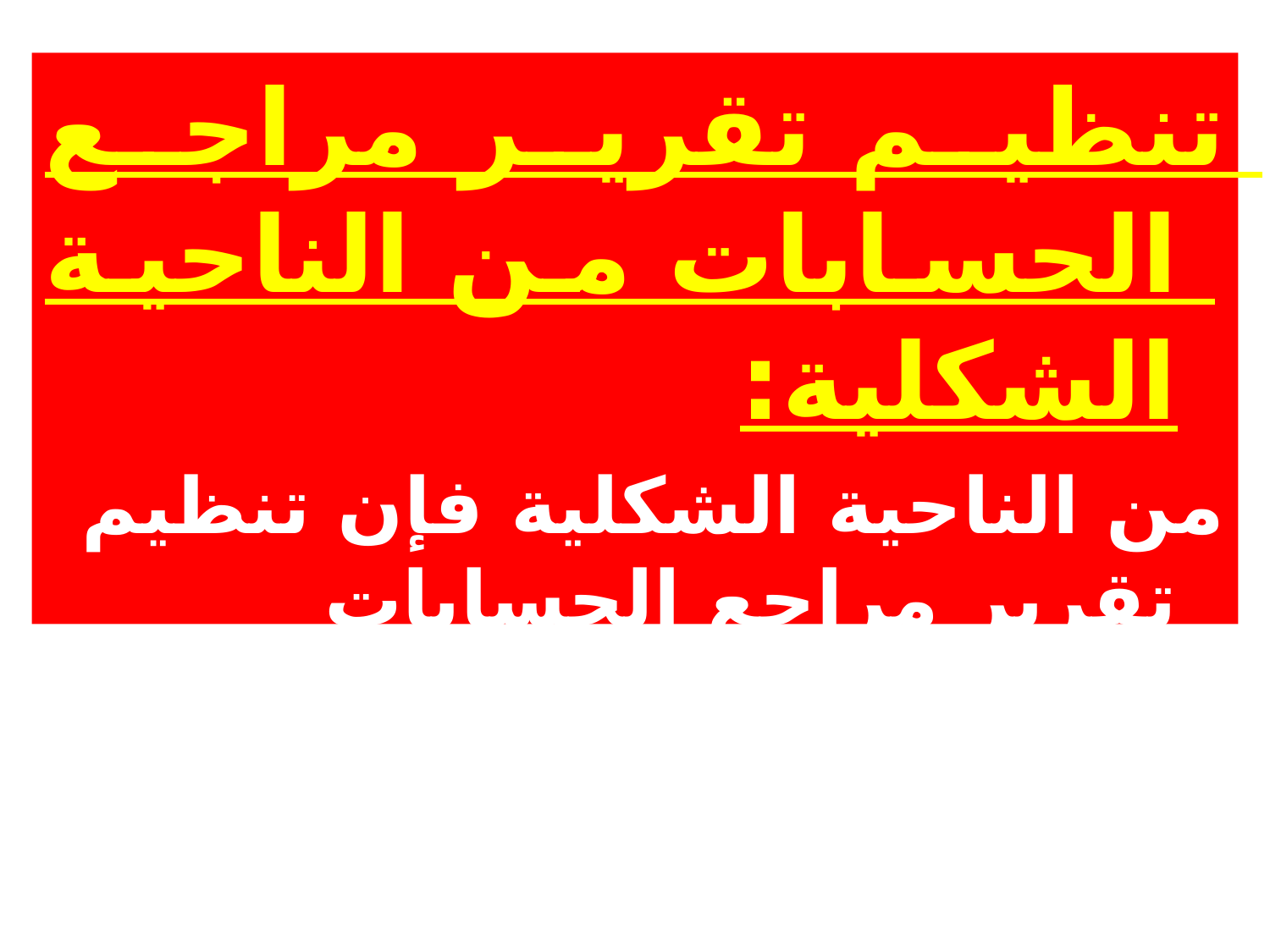

تنظيم تقرير مراجع الحسابات من الناحية الشكلية:
من الناحية الشكلية فإن تنظيم تقرير مراجع الحسابات يقتضى تقسيمه إلى قسمين رئيسين هما: